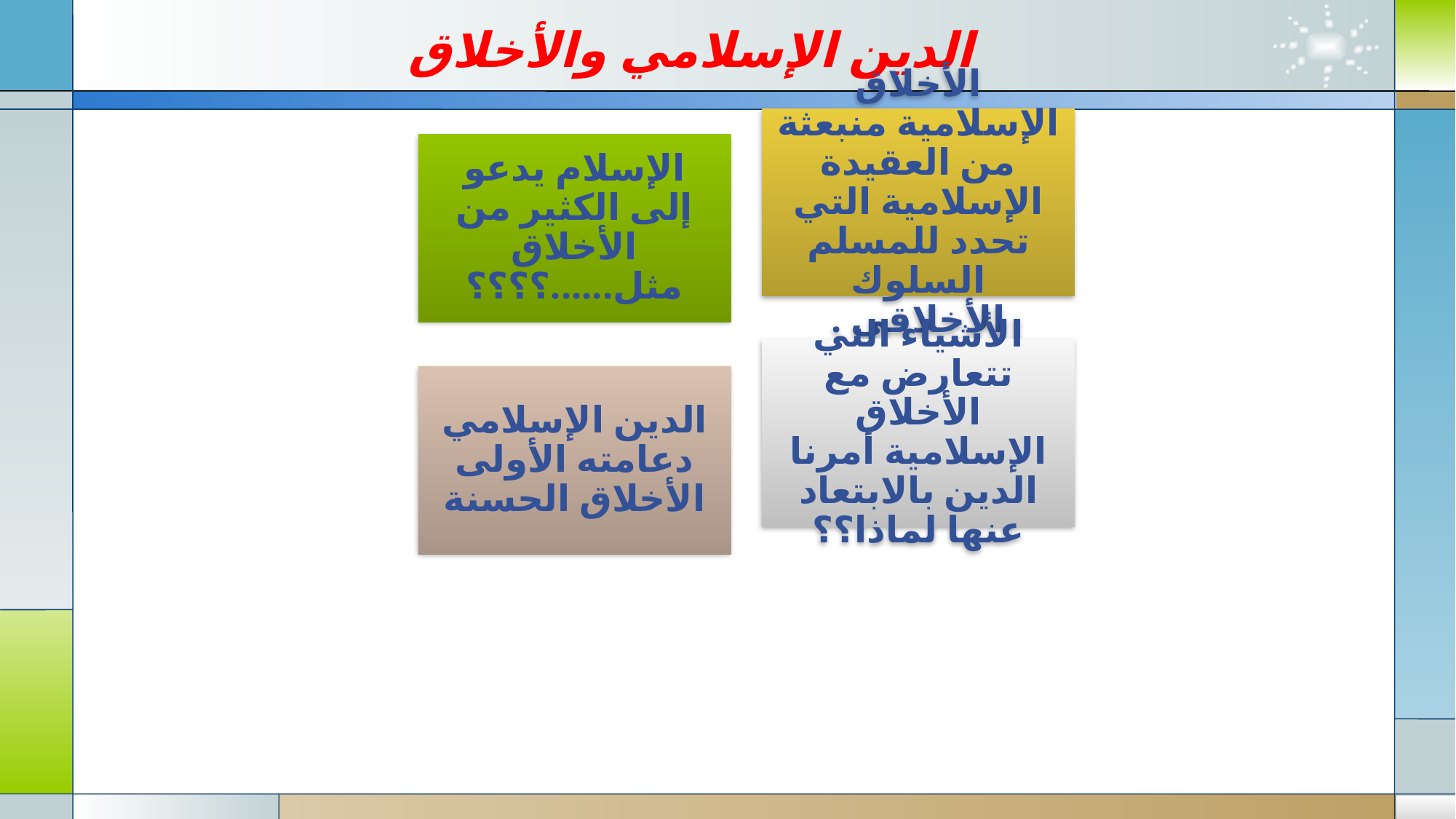

# الدين الإسلامي والأخلاق
الإسلام يدعو إلى الكثير من الأخلاق مثل......؟؟؟؟
الأخلاق الإسلامية منبعثة من العقيدة الإسلامية التي تحدد للمسلم السلوك الأخلاقي .
الدين الإسلامي دعامته الأولى الأخلاق الحسنة
الأشياء التي تتعارض مع الأخلاق الإسلامية أمرنا الدين بالابتعاد عنها لماذا؟؟